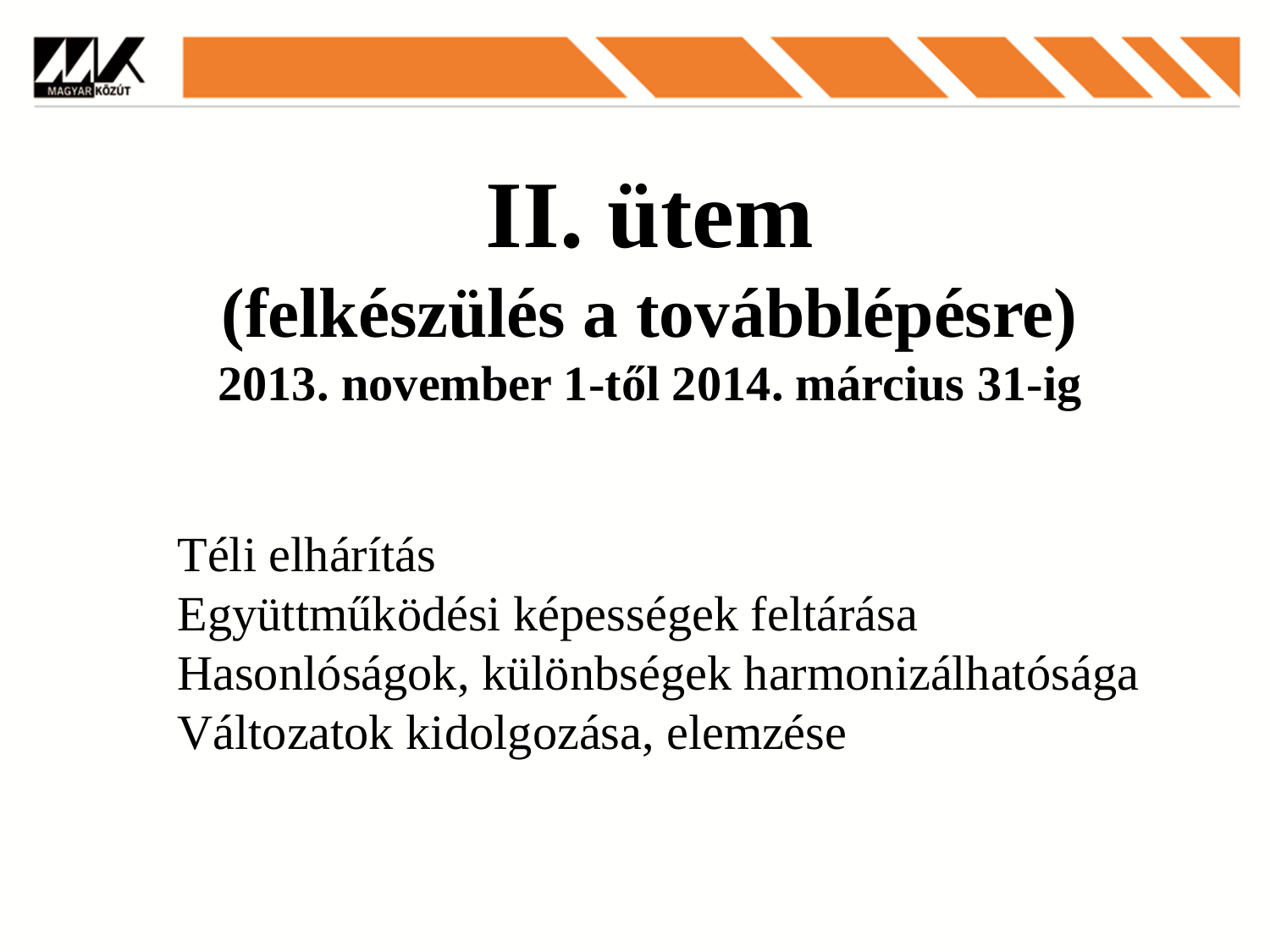

II. ütem
(felkészülés a továbblépésre)
2013. november 1-től 2014. március 31-ig
Téli elhárítás
Együttműködési képességek feltárása
Hasonlóságok, különbségek harmonizálhatósága
Változatok kidolgozása, elemzése